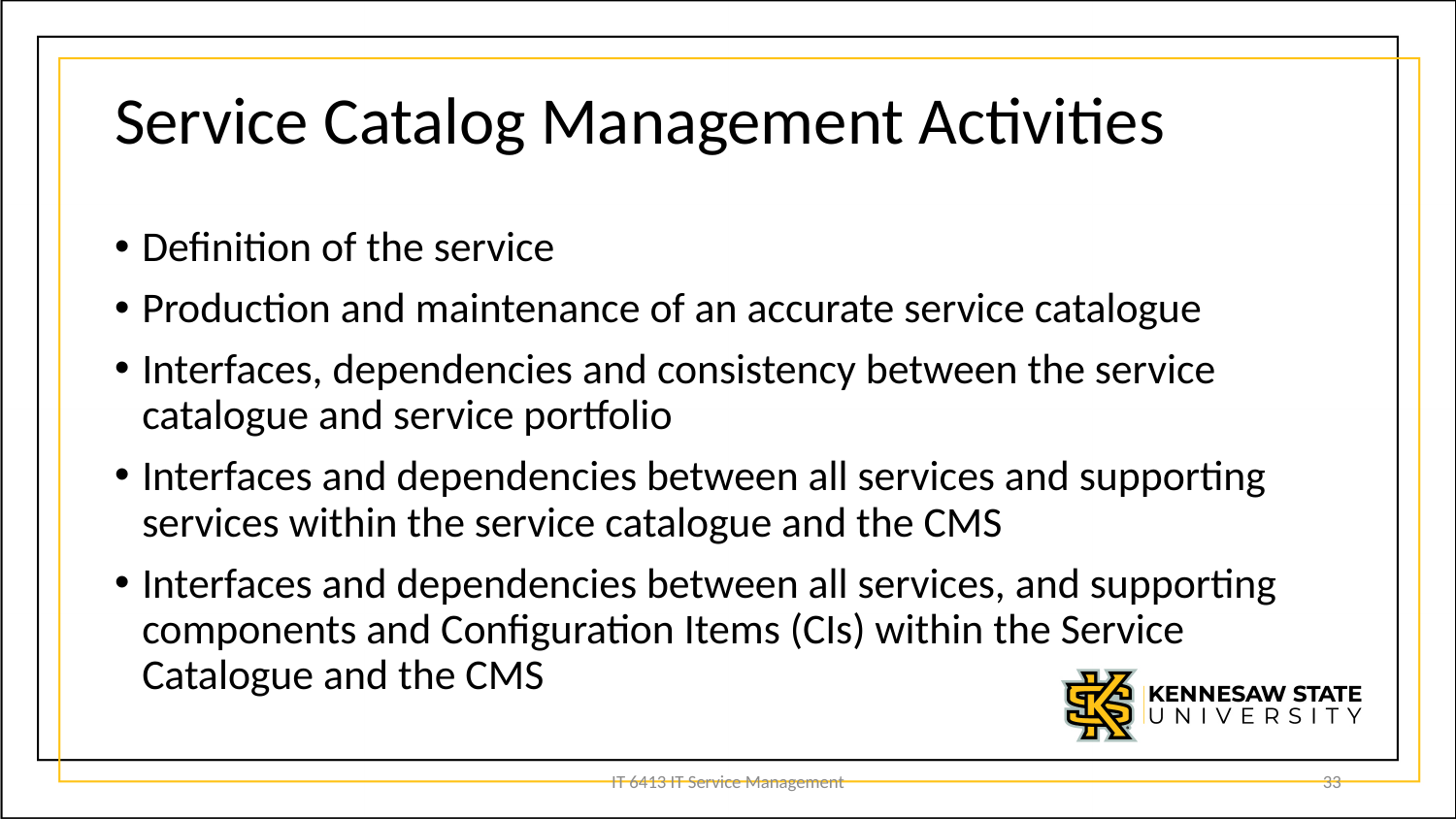

# Service Catalog Management Activities
Definition of the service
Production and maintenance of an accurate service catalogue
Interfaces, dependencies and consistency between the service catalogue and service portfolio
Interfaces and dependencies between all services and supporting services within the service catalogue and the CMS
Interfaces and dependencies between all services, and supporting components and Configuration Items (CIs) within the Service Catalogue and the CMS

IT 6413 IT Service Management
33